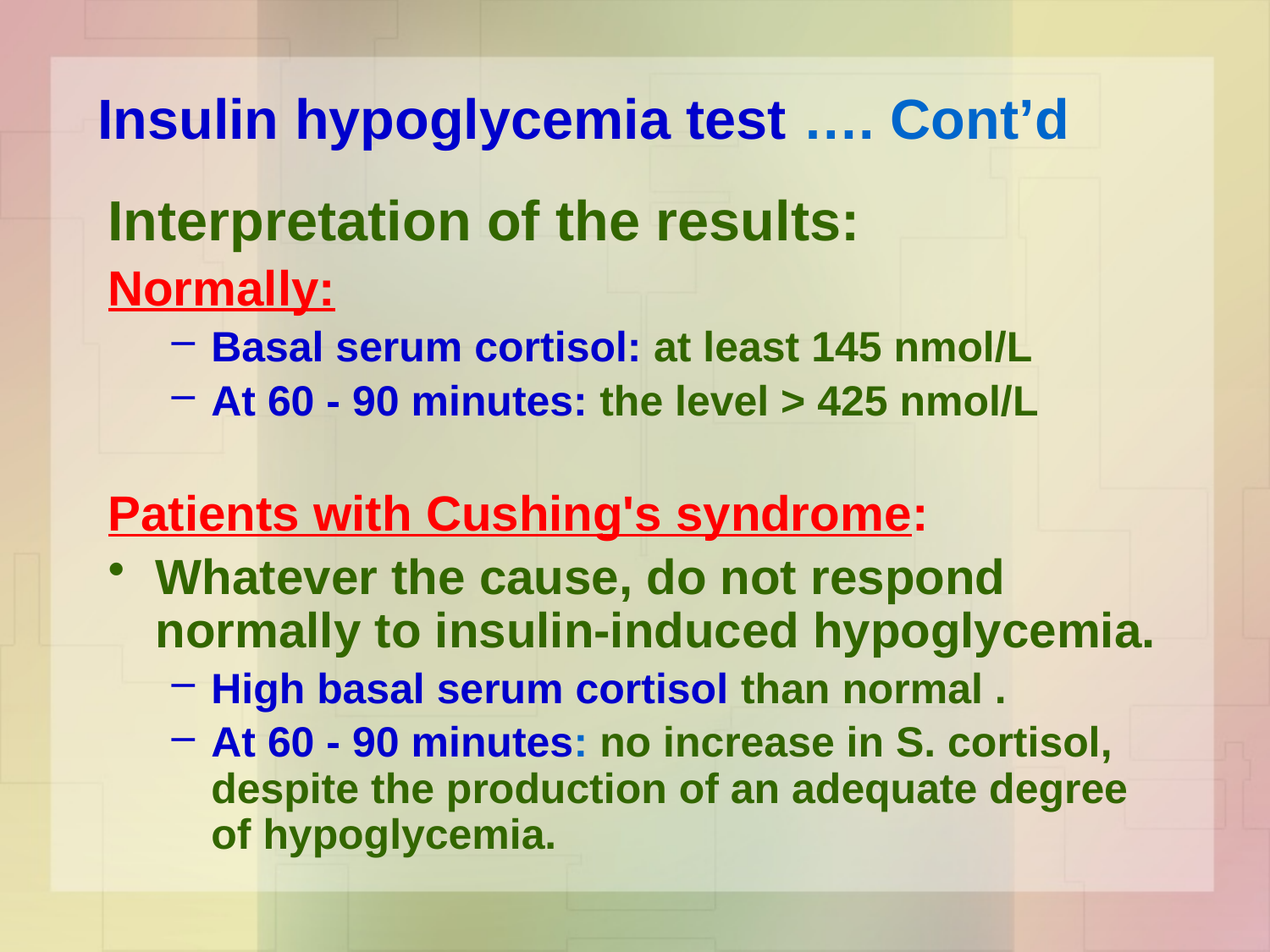

# Insulin hypoglycemia test …. Cont’d
Interpretation of the results:
Normally:
Basal serum cortisol: at least 145 nmol/L
At 60 - 90 minutes: the level > 425 nmol/L

Patients with Cushing's syndrome:
Whatever the cause, do not respond normally to insulin-induced hypoglycemia.
High basal serum cortisol than normal .
At 60 - 90 minutes: no increase in S. cortisol, despite the production of an adequate degree of hypoglycemia.